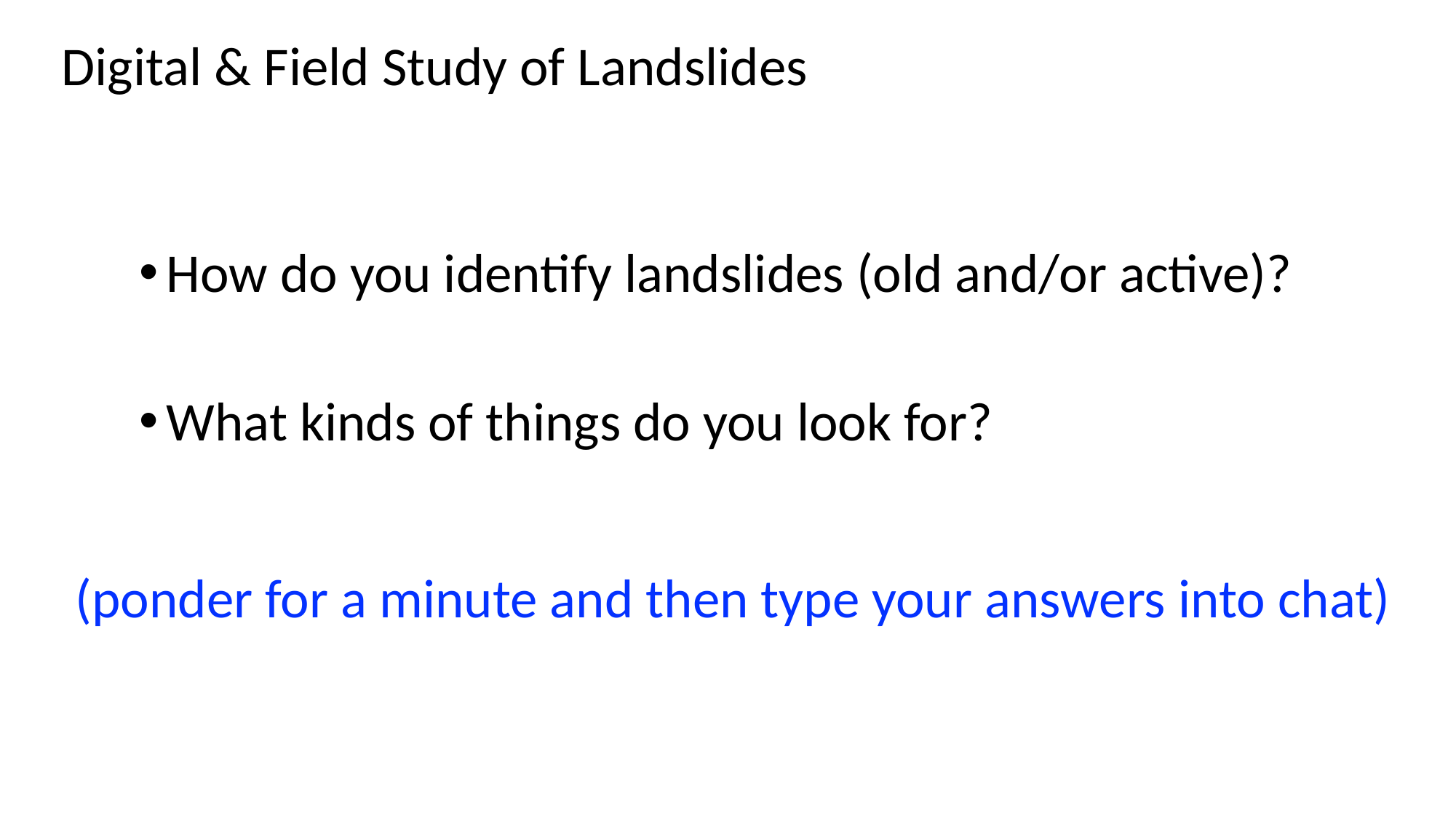

# Digital & Field Study of Landslides
How do you identify landslides (old and/or active)?

What kinds of things do you look for?
(ponder for a minute and then type your answers into chat)